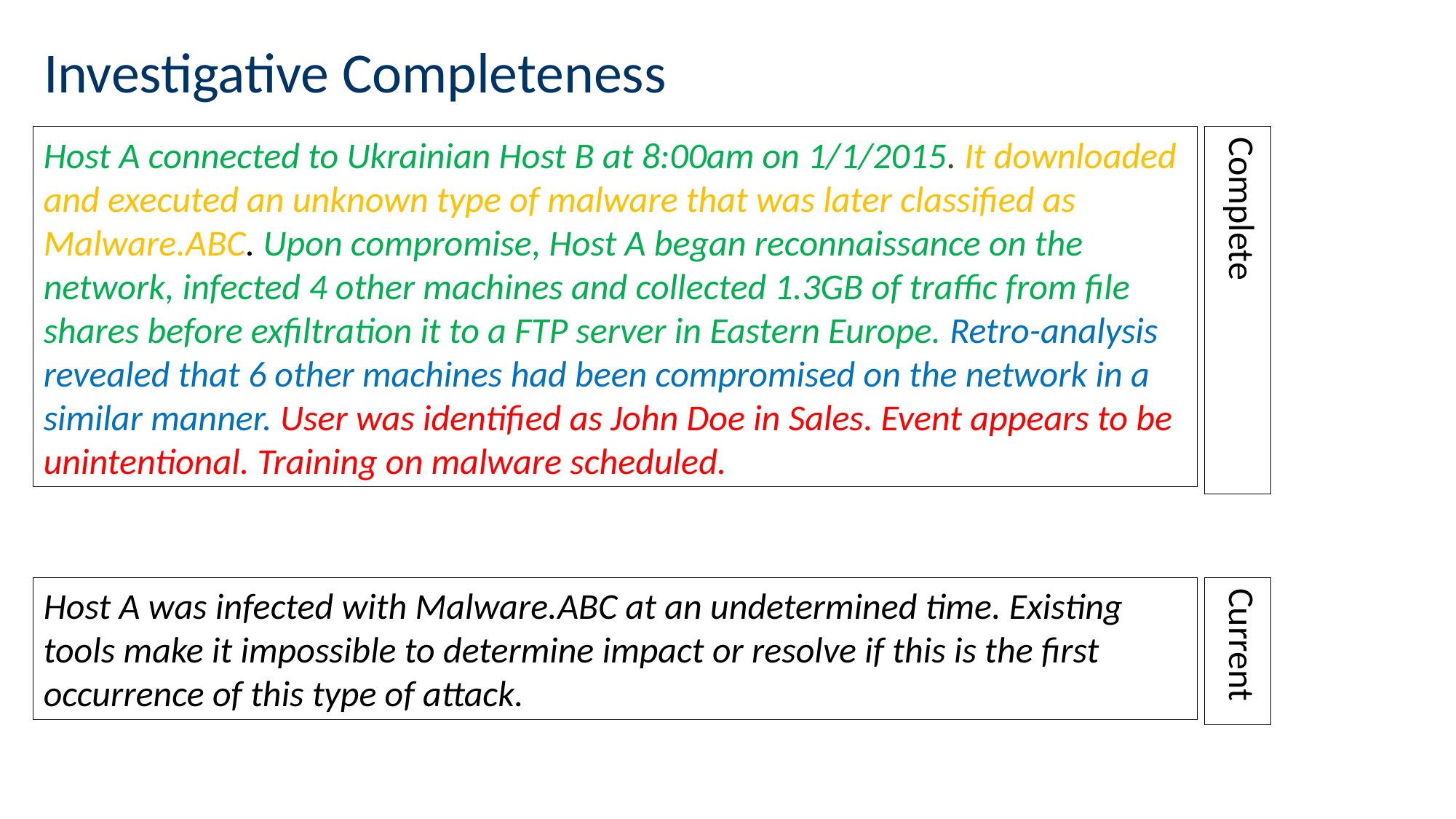

# Investigative Completeness
Host A connected to Ukrainian Host B at 8:00am on 1/1/2015. It downloaded and executed an unknown type of malware that was later classified as Malware.ABC. Upon compromise, Host A began reconnaissance on the network, infected 4 other machines and collected 1.3GB of traffic from file shares before exfiltration it to a FTP server in Eastern Europe. Retro-analysis revealed that 6 other machines had been compromised on the network in a similar manner. User was identified as John Doe in Sales. Event appears to be unintentional. Training on malware scheduled.
Complete
Host A was infected with Malware.ABC at an undetermined time. Existing tools make it impossible to determine impact or resolve if this is the first occurrence of this type of attack.
Current